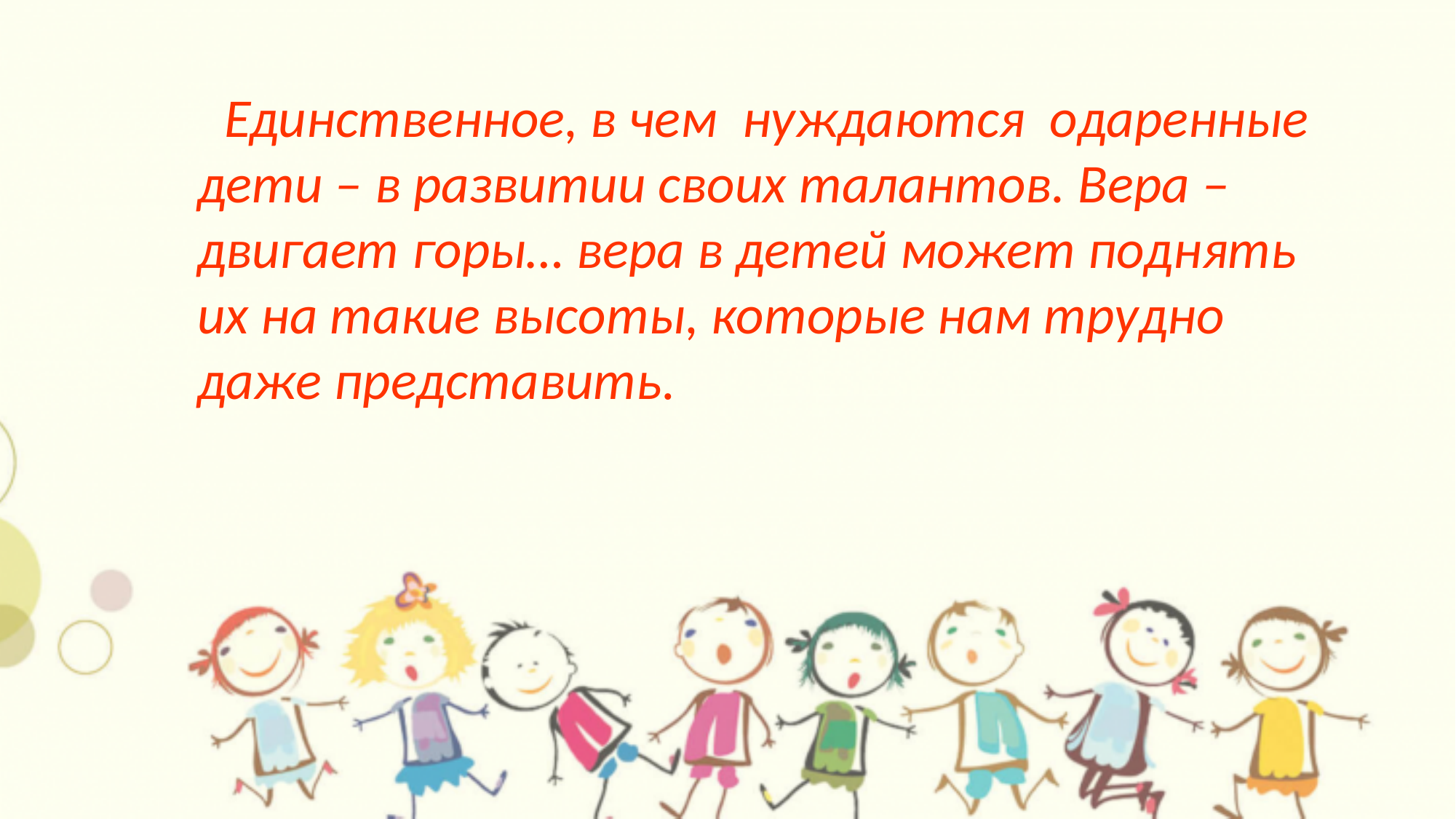

Единственное, в чем  нуждаются  одаренные дети – в развитии своих талантов. Вера – двигает горы… вера в детей может поднять их на такие высоты, которые нам трудно даже представить.